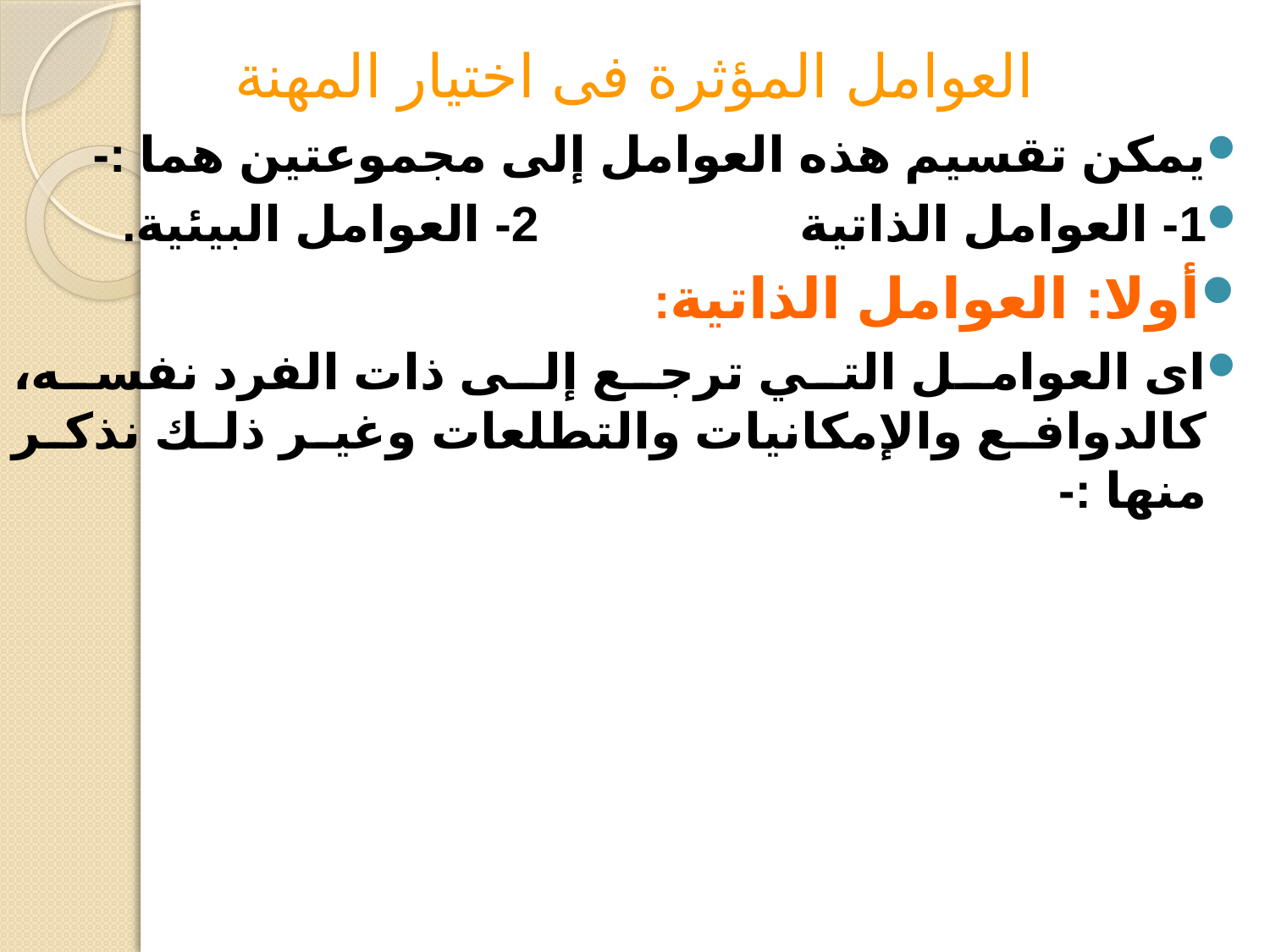

# العوامل المؤثرة فى اختيار المهنة
يمكن تقسيم هذه العوامل إلى مجموعتين هما :-
1- العوامل الذاتية                   2- العوامل البيئية.
أولا: العوامل الذاتية:
اى العوامل التي ترجع إلى ذات الفرد نفسه، كالدوافع والإمكانيات والتطلعات وغير ذلك نذكر منها :-